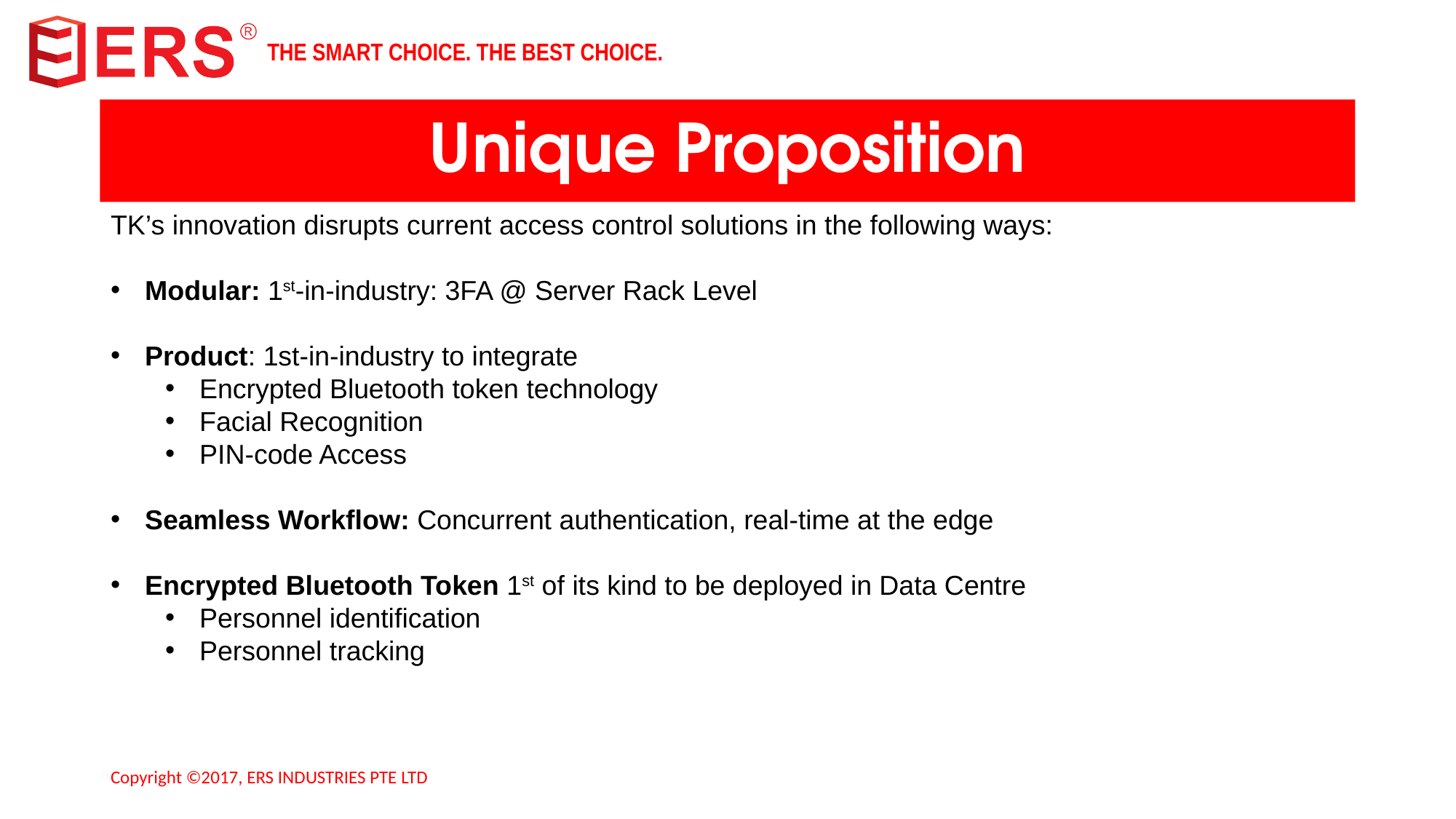

# Unique Proposition
TK’s innovation disrupts current access control solutions in the following ways:

Modular: 1st-in-industry: 3FA @ Server Rack Level

Product: 1st-in-industry to integrate
Encrypted Bluetooth token technology
Facial Recognition
PIN-code Access

Seamless Workflow: Concurrent authentication, real-time at the edge
Encrypted Bluetooth Token 1st of its kind to be deployed in Data Centre
Personnel identification
Personnel tracking
Copyright ©2017, ERS INDUSTRIES PTE LTD